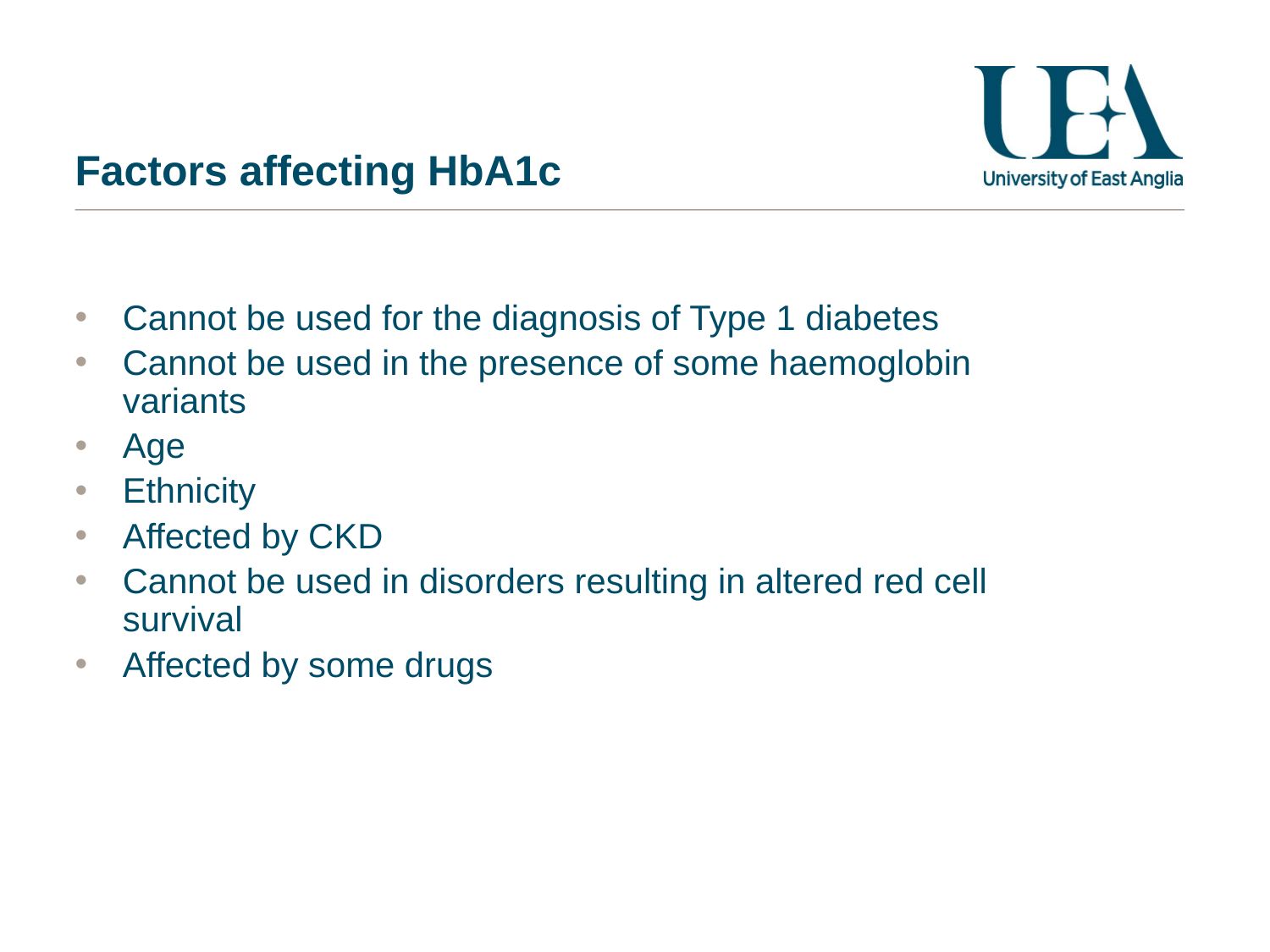

# Factors affecting HbA1c
Cannot be used for the diagnosis of Type 1 diabetes
Cannot be used in the presence of some haemoglobin variants
Age
Ethnicity
Affected by CKD
Cannot be used in disorders resulting in altered red cell survival
Affected by some drugs